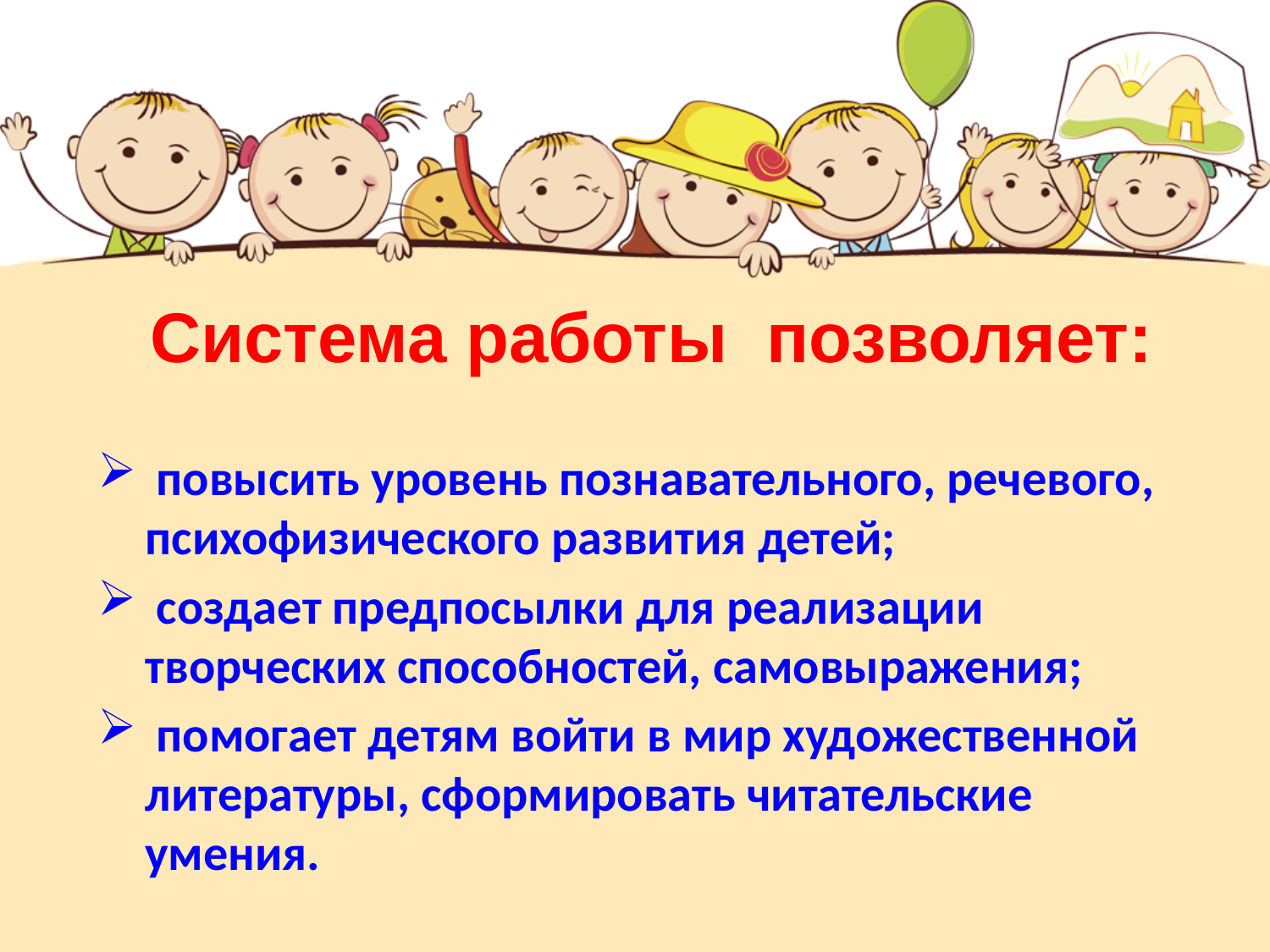

Система работы  позволяет:

 повысить уровень познавательного, речевого, психофизического развития детей;
 создает предпосылки для реализации   творческих способностей, самовыражения;
 помогает детям войти в мир художественной литературы, сформировать читательские умения.